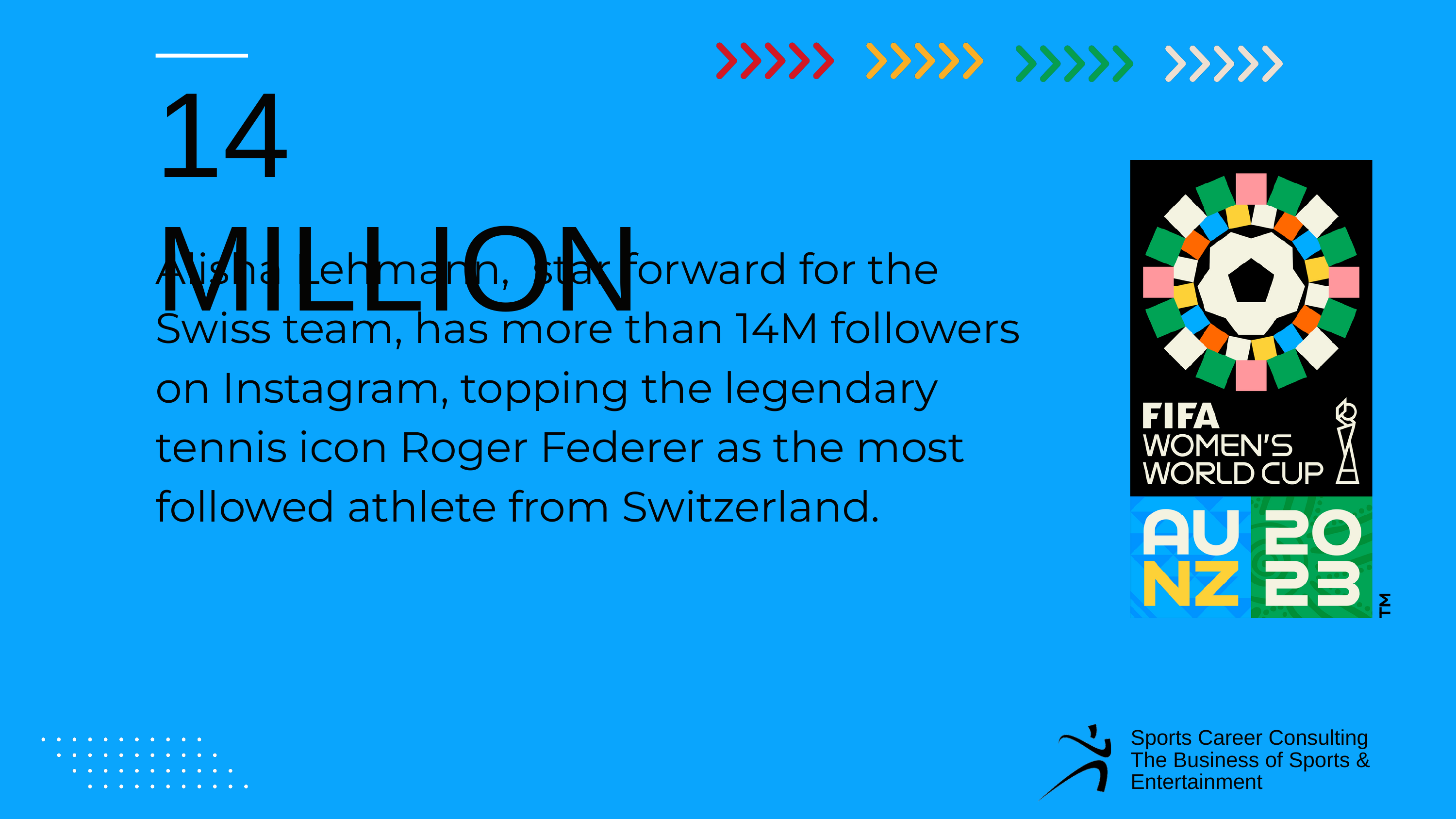

14 MILLION

Alisha Lehmann,  star forward for the Swiss team, has more than 14M followers on Instagram, topping the legendary tennis icon Roger Federer as the most followed athlete from Switzerland.

Sports Career Consulting
The Business of Sports & Entertainment